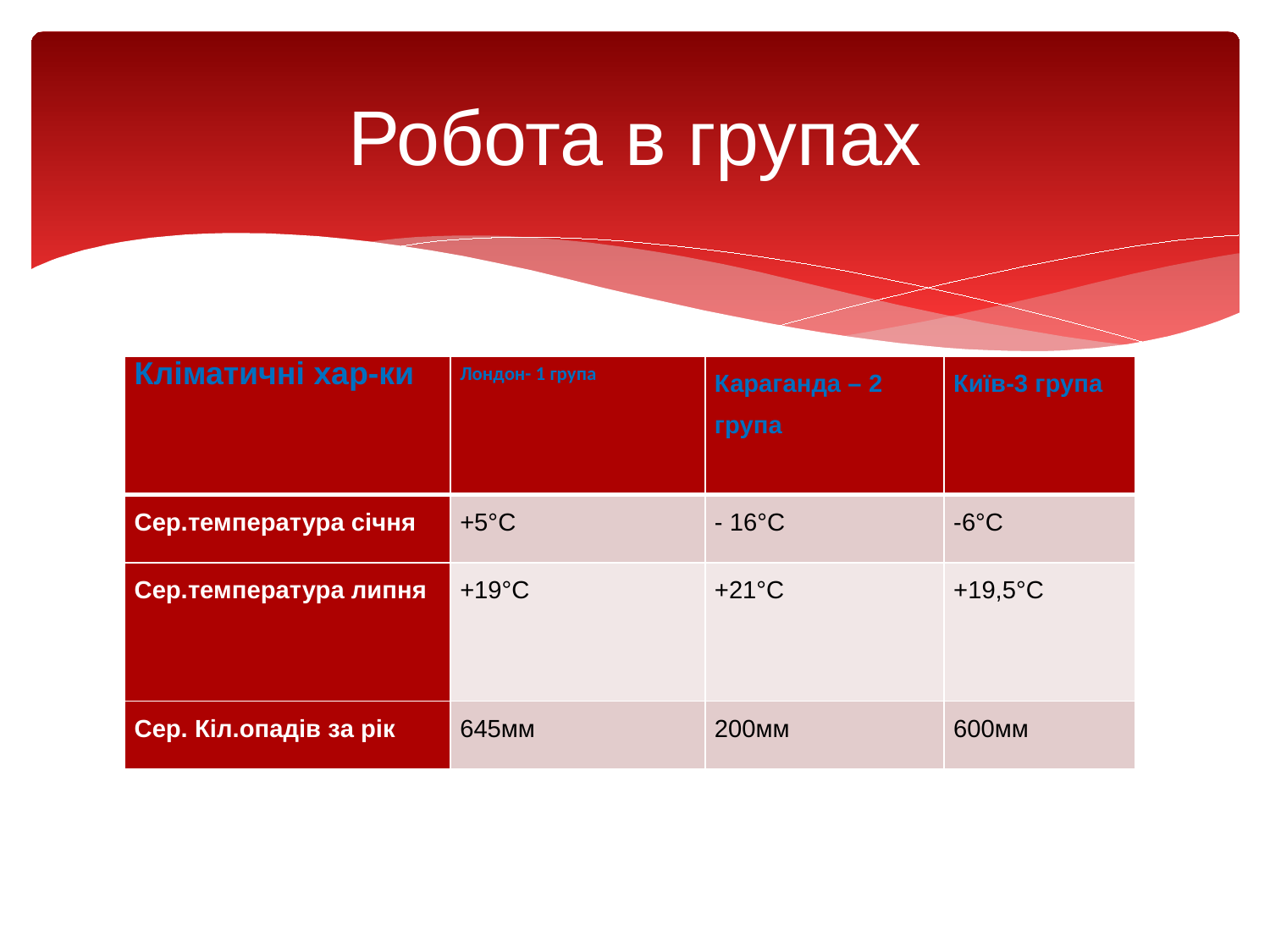

# Робота в групах
| Кліматичні хар-ки | Лондон- 1 група | Караганда – 2 група | Київ-3 група |
| --- | --- | --- | --- |
| Сер.температура січня | +5°С | - 16°С | -6°С |
| Сер.температура липня | +19°С | +21°С | +19,5°С |
| Сер. Кіл.опадів за рік | 645мм | 200мм | 600мм |